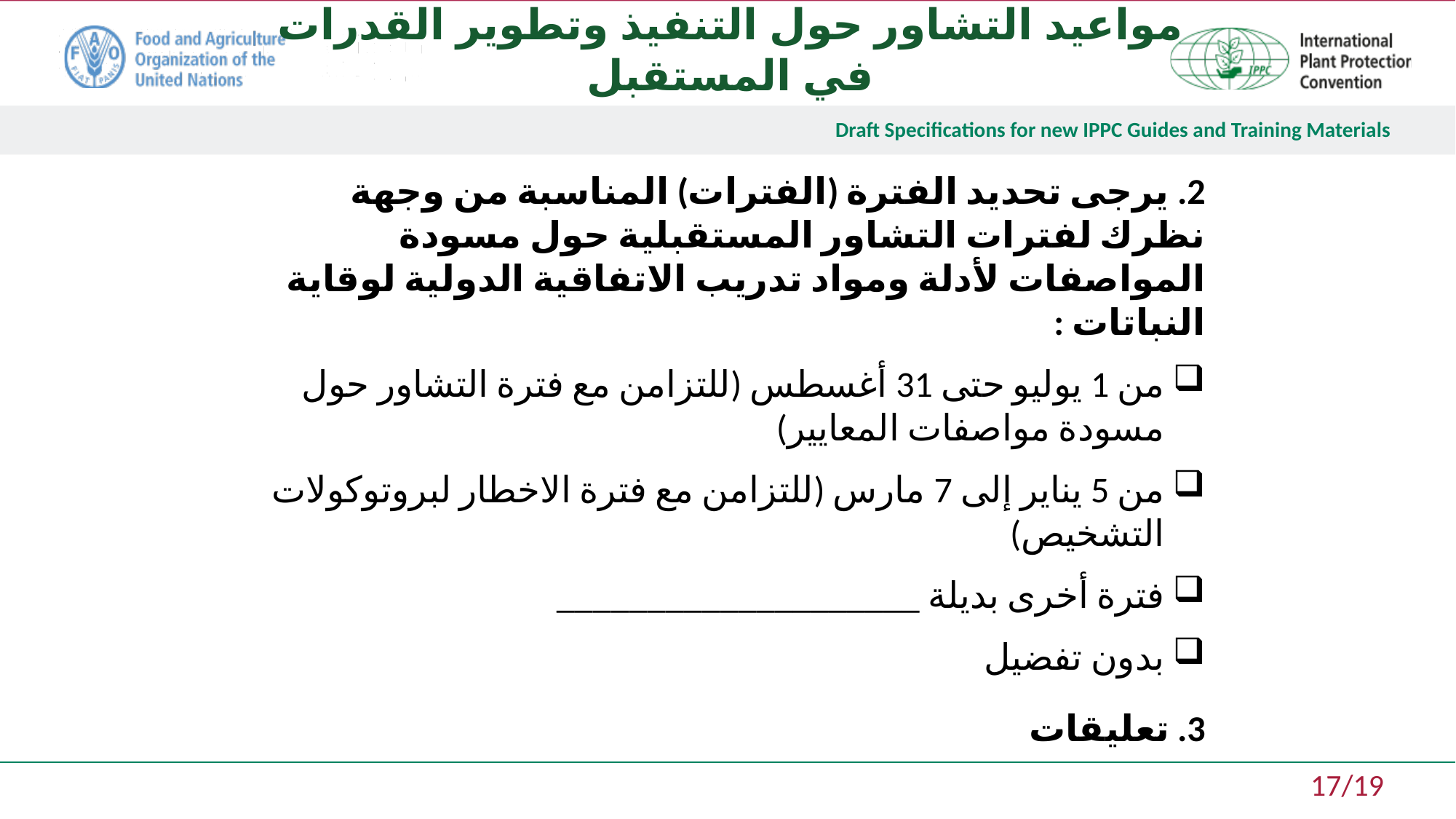

مواعيد التشاور حول التنفيذ وتطوير القدرات في المستقبل
2. يرجى تحديد الفترة (الفترات) المناسبة من وجهة نظرك لفترات التشاور المستقبلية حول مسودة المواصفات لأدلة ومواد تدريب الاتفاقية الدولية لوقاية النباتات :
من 1 يوليو حتى 31 أغسطس (للتزامن مع فترة التشاور حول مسودة مواصفات المعايير)
من 5 يناير إلى 7 مارس (للتزامن مع فترة الاخطار لبروتوكولات التشخيص)
فترة أخرى بديلة ____________________
بدون تفضيل
3. تعليقات